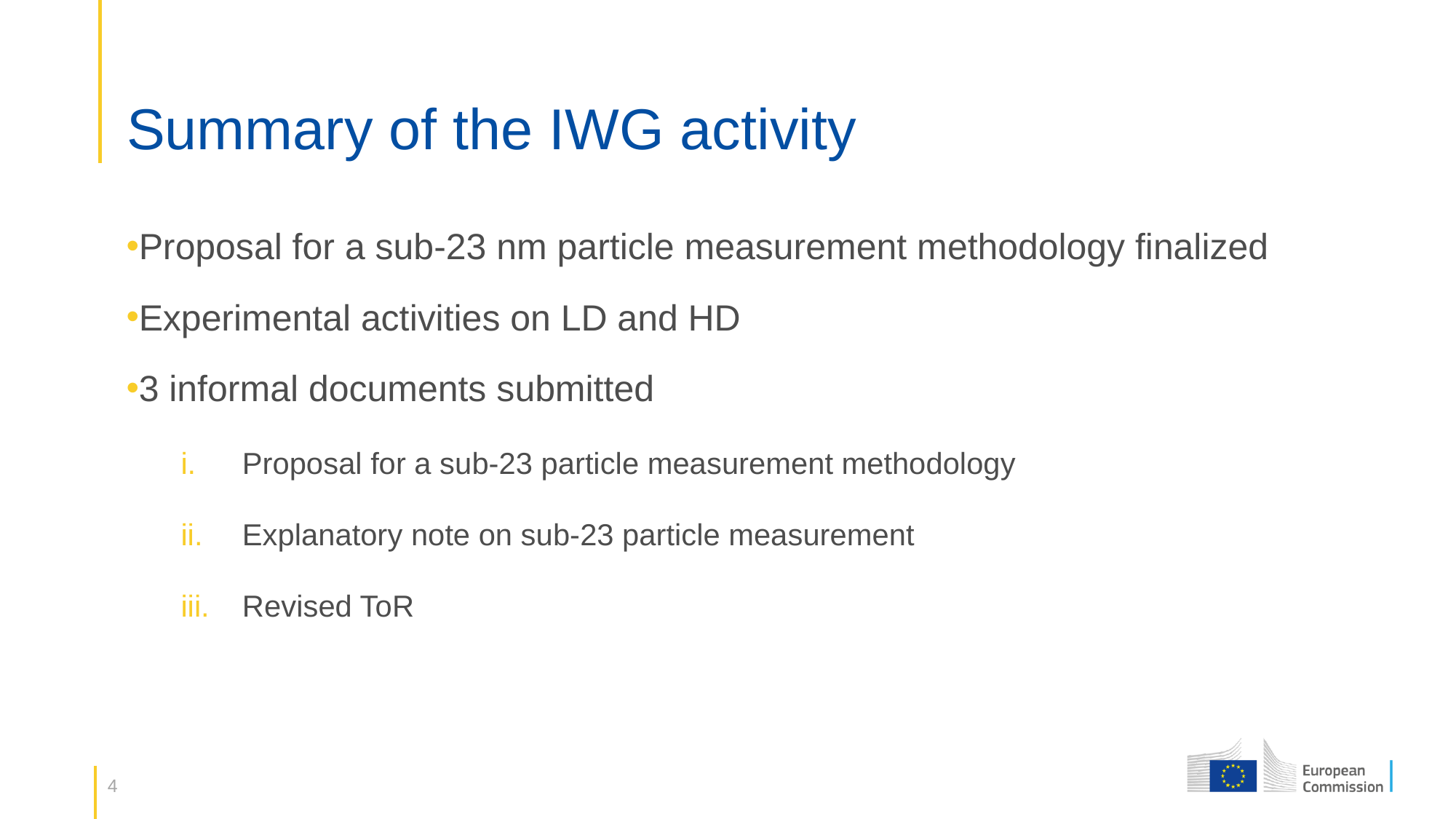

# Summary of the IWG activity
Proposal for a sub-23 nm particle measurement methodology finalized
Experimental activities on LD and HD
3 informal documents submitted
Proposal for a sub-23 particle measurement methodology
Explanatory note on sub-23 particle measurement
Revised ToR